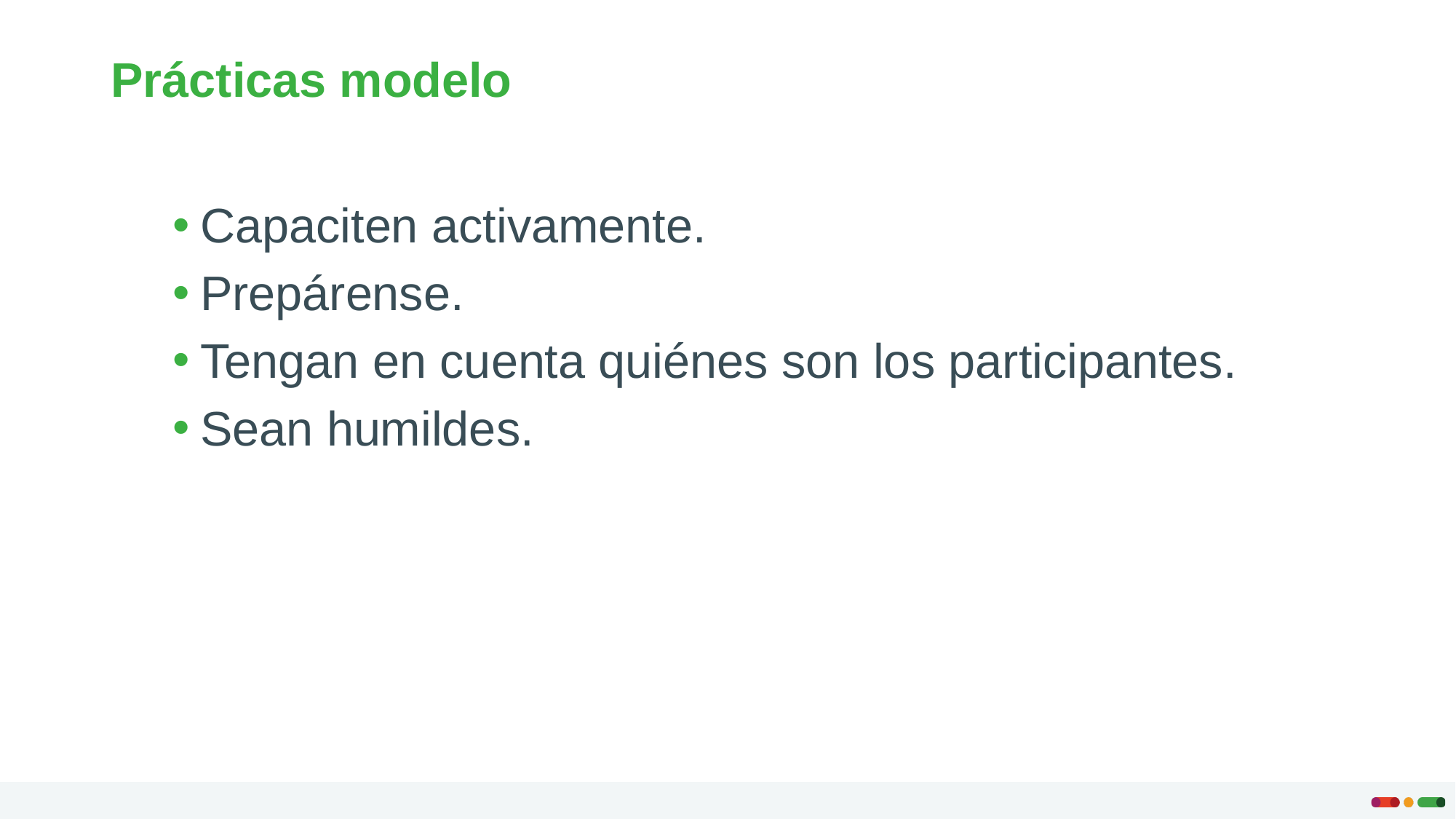

# Prácticas modelo
Capaciten activamente.
Prepárense.
Tengan en cuenta quiénes son los participantes.
Sean humildes.